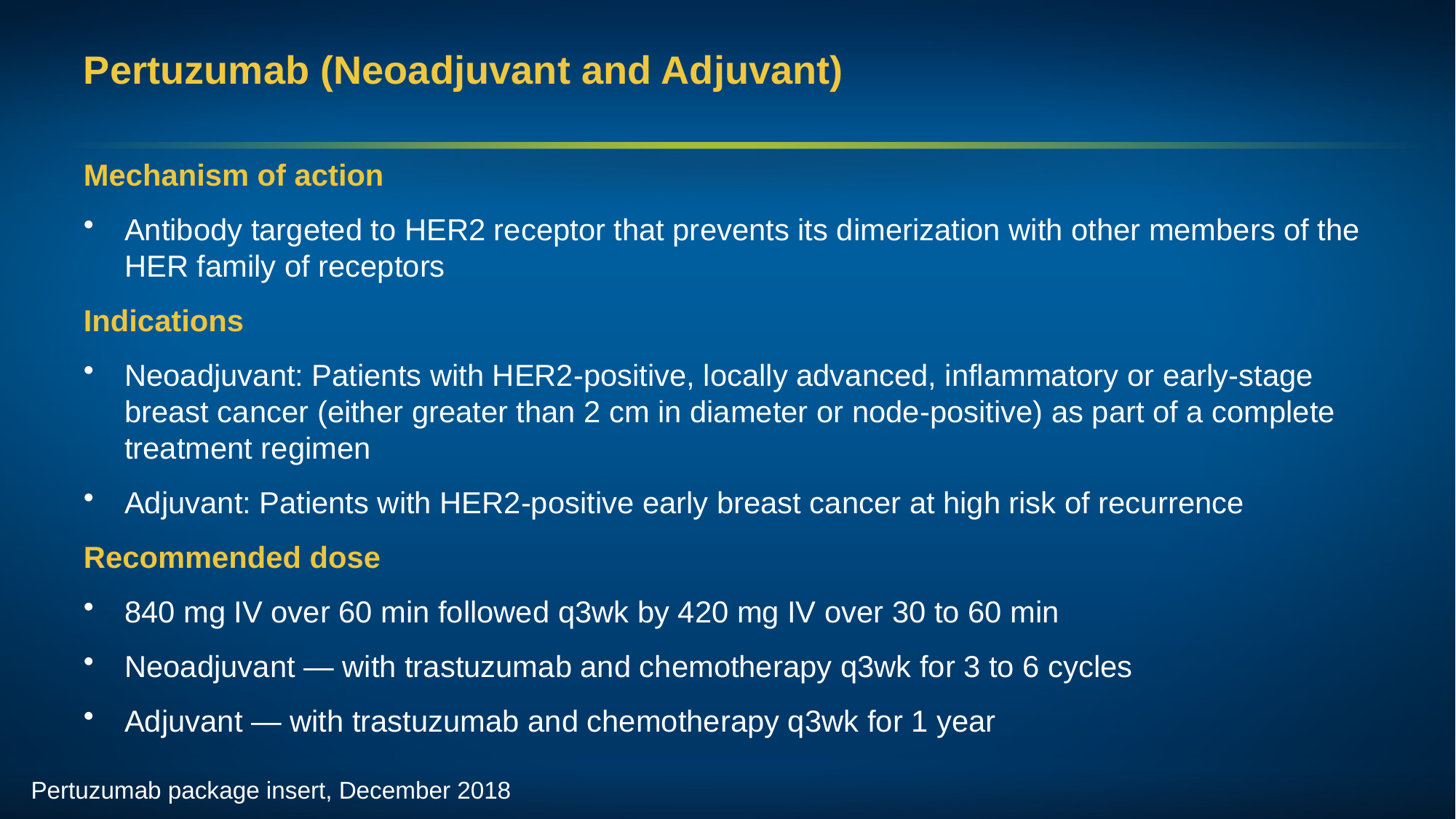

# Pertuzumab (Neoadjuvant and Adjuvant)
Mechanism of action
Antibody targeted to HER2 receptor that prevents its dimerization with other members of the HER family of receptors
Indications
Neoadjuvant: Patients with HER2-positive, locally advanced, inflammatory or early-stage breast cancer (either greater than 2 cm in diameter or node-positive) as part of a complete treatment regimen
Adjuvant: Patients with HER2-positive early breast cancer at high risk of recurrence
Recommended dose
840 mg IV over 60 min followed q3wk by 420 mg IV over 30 to 60 min
Neoadjuvant — with trastuzumab and chemotherapy q3wk for 3 to 6 cycles
Adjuvant — with trastuzumab and chemotherapy q3wk for 1 year

Pertuzumab package insert, December 2018